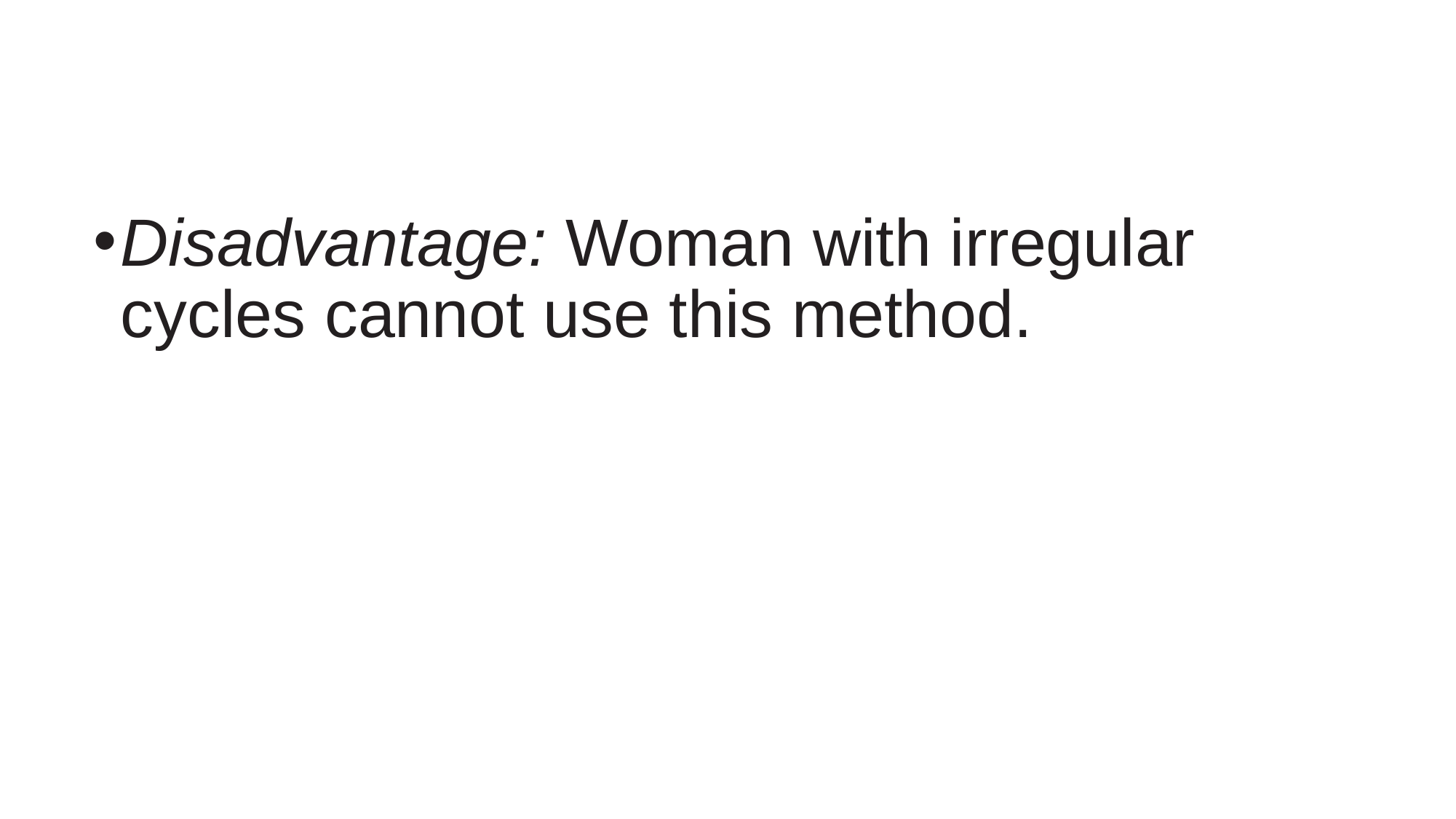

# Disadvantage: Woman with irregular cycles cannot use this method.